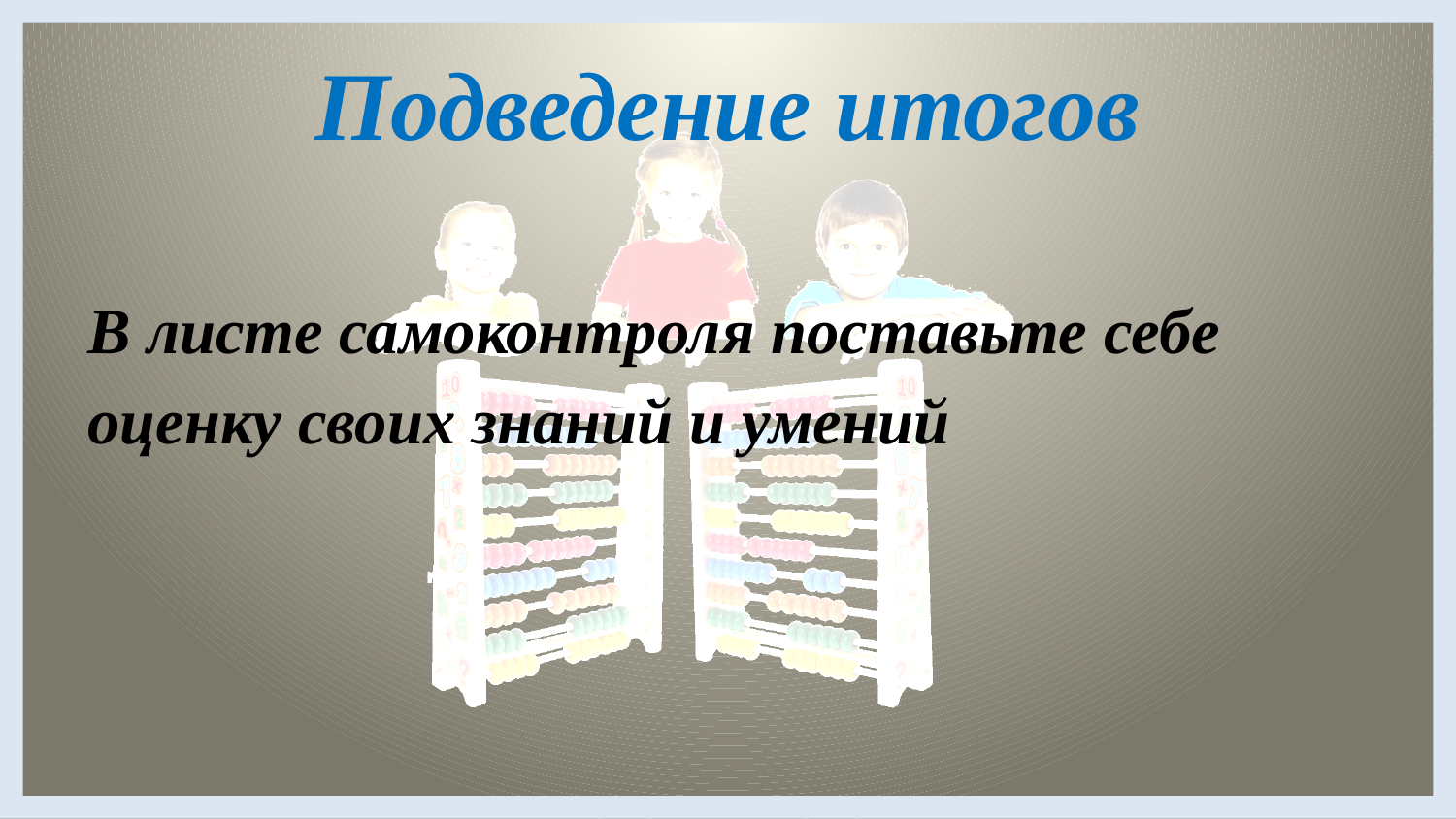

# Подведение итогов

В листе самоконтроля поставьте себе
оценку своих знаний и умений